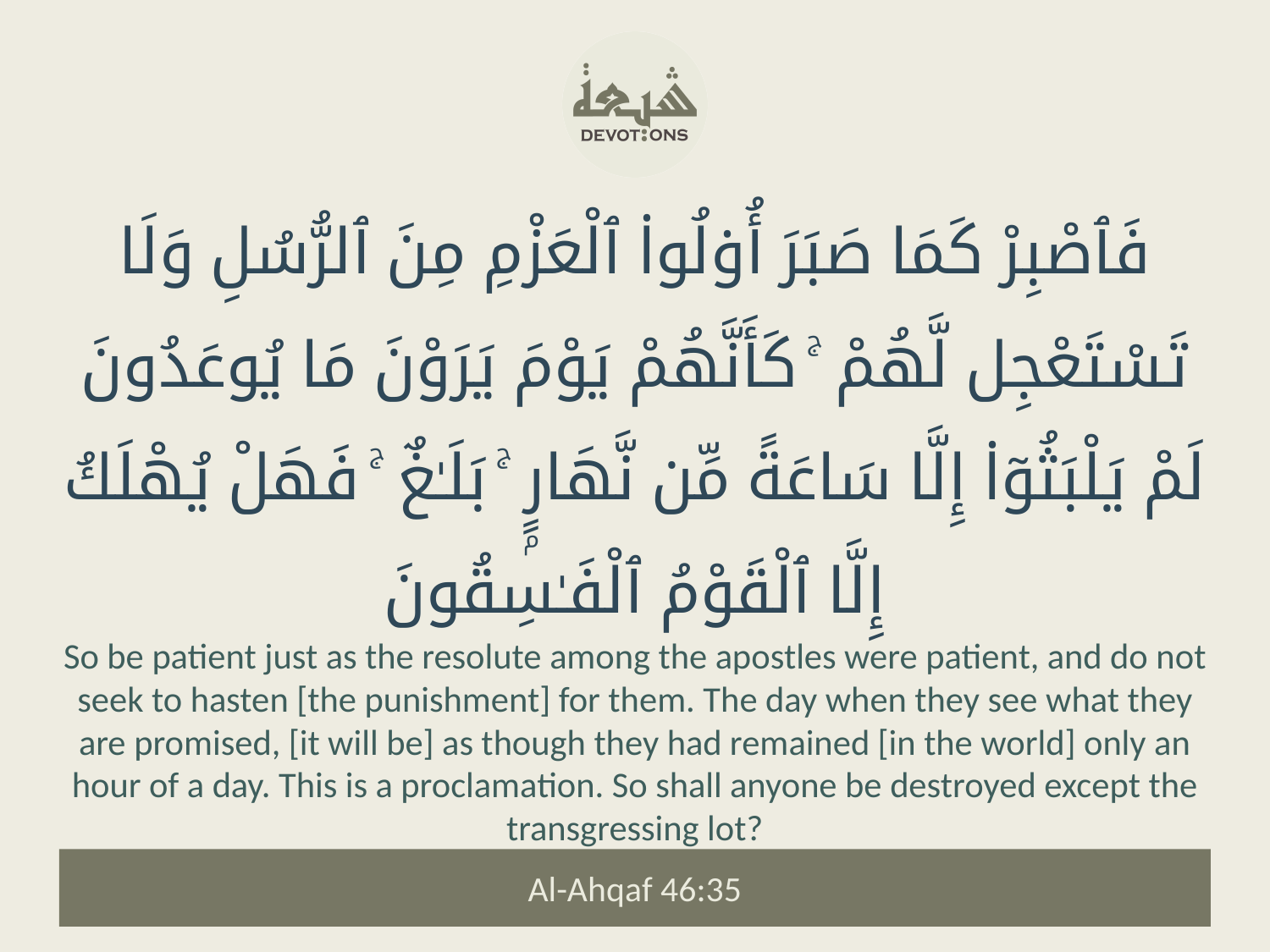

فَٱصْبِرْ كَمَا صَبَرَ أُو۟لُوا۟ ٱلْعَزْمِ مِنَ ٱلرُّسُلِ وَلَا تَسْتَعْجِل لَّهُمْ ۚ كَأَنَّهُمْ يَوْمَ يَرَوْنَ مَا يُوعَدُونَ لَمْ يَلْبَثُوٓا۟ إِلَّا سَاعَةً مِّن نَّهَارٍۭ ۚ بَلَـٰغٌ ۚ فَهَلْ يُهْلَكُ إِلَّا ٱلْقَوْمُ ٱلْفَـٰسِقُونَ
So be patient just as the resolute among the apostles were patient, and do not seek to hasten [the punishment] for them. The day when they see what they are promised, [it will be] as though they had remained [in the world] only an hour of a day. This is a proclamation. So shall anyone be destroyed except the transgressing lot?
Al-Ahqaf 46:35